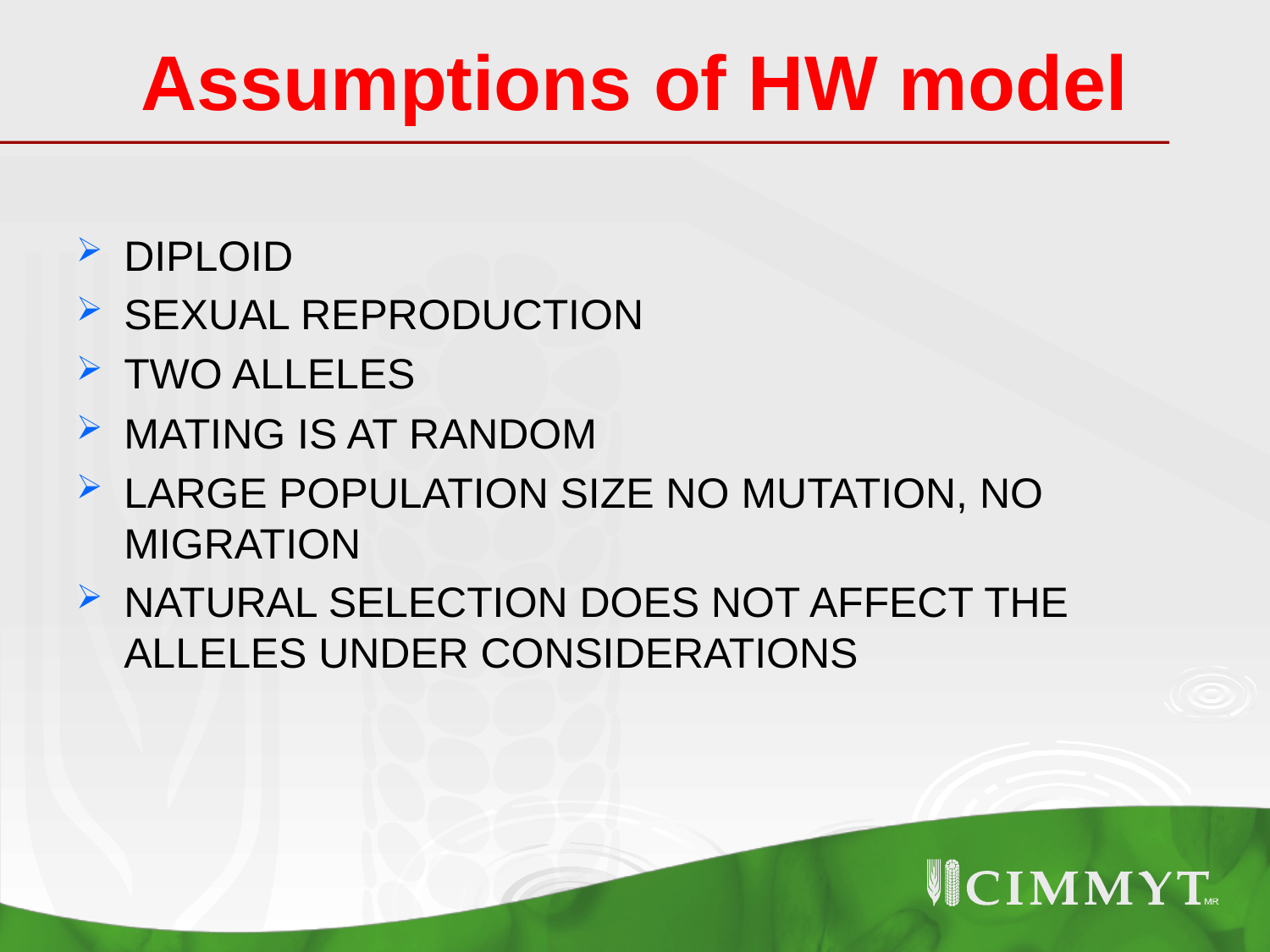

# Assumptions of HW model
DIPLOID
SEXUAL REPRODUCTION
TWO ALLELES
MATING IS AT RANDOM
LARGE POPULATION SIZE NO MUTATION, NO MIGRATION
NATURAL SELECTION DOES NOT AFFECT THE ALLELES UNDER CONSIDERATIONS